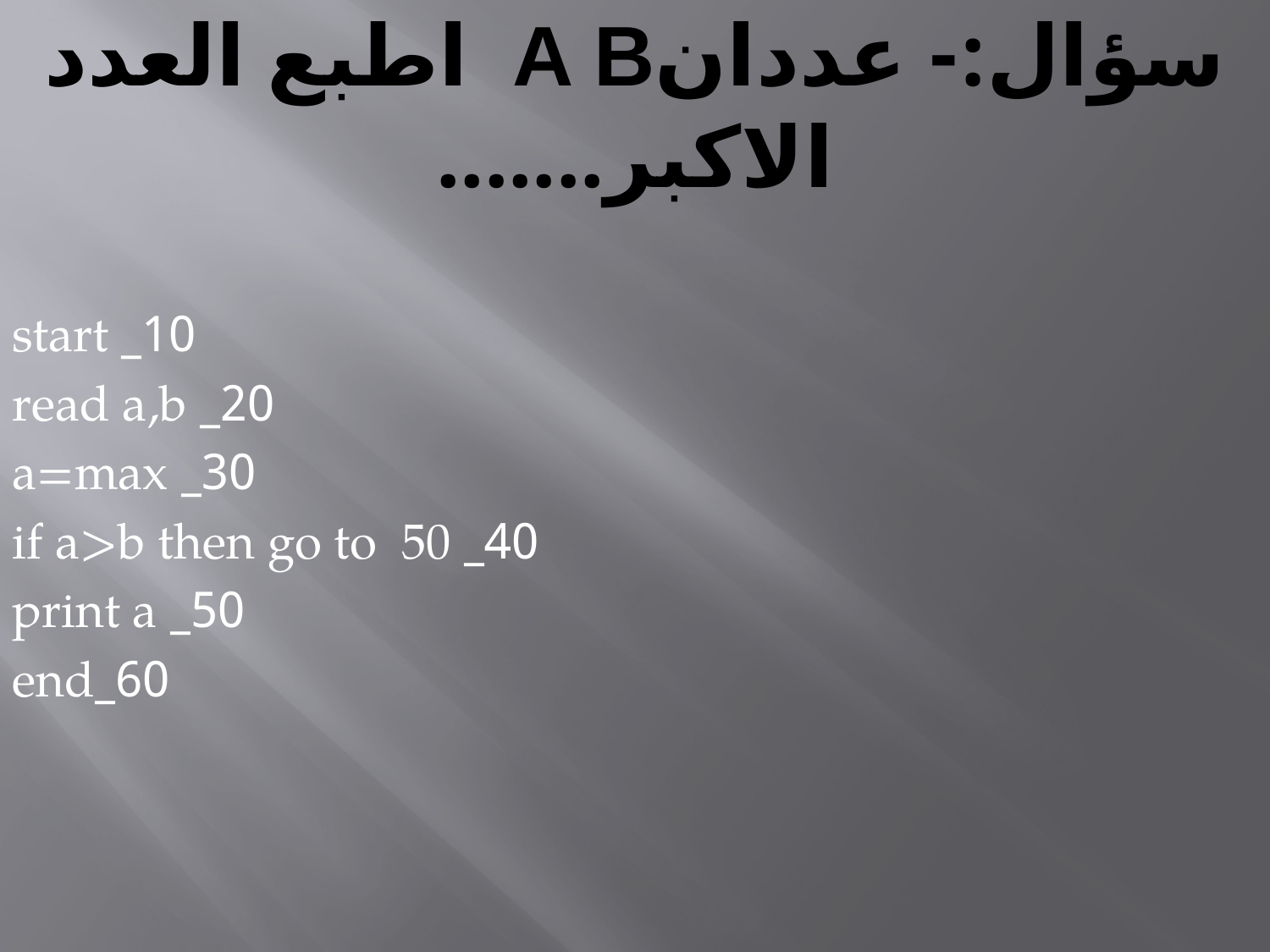

# سؤال:- عددانa b  اطبع العدد الاكبر.......
10_ start
20_ read a,b
30_ a=max
40_ if a>b then go to  50
50_ print a
60_end